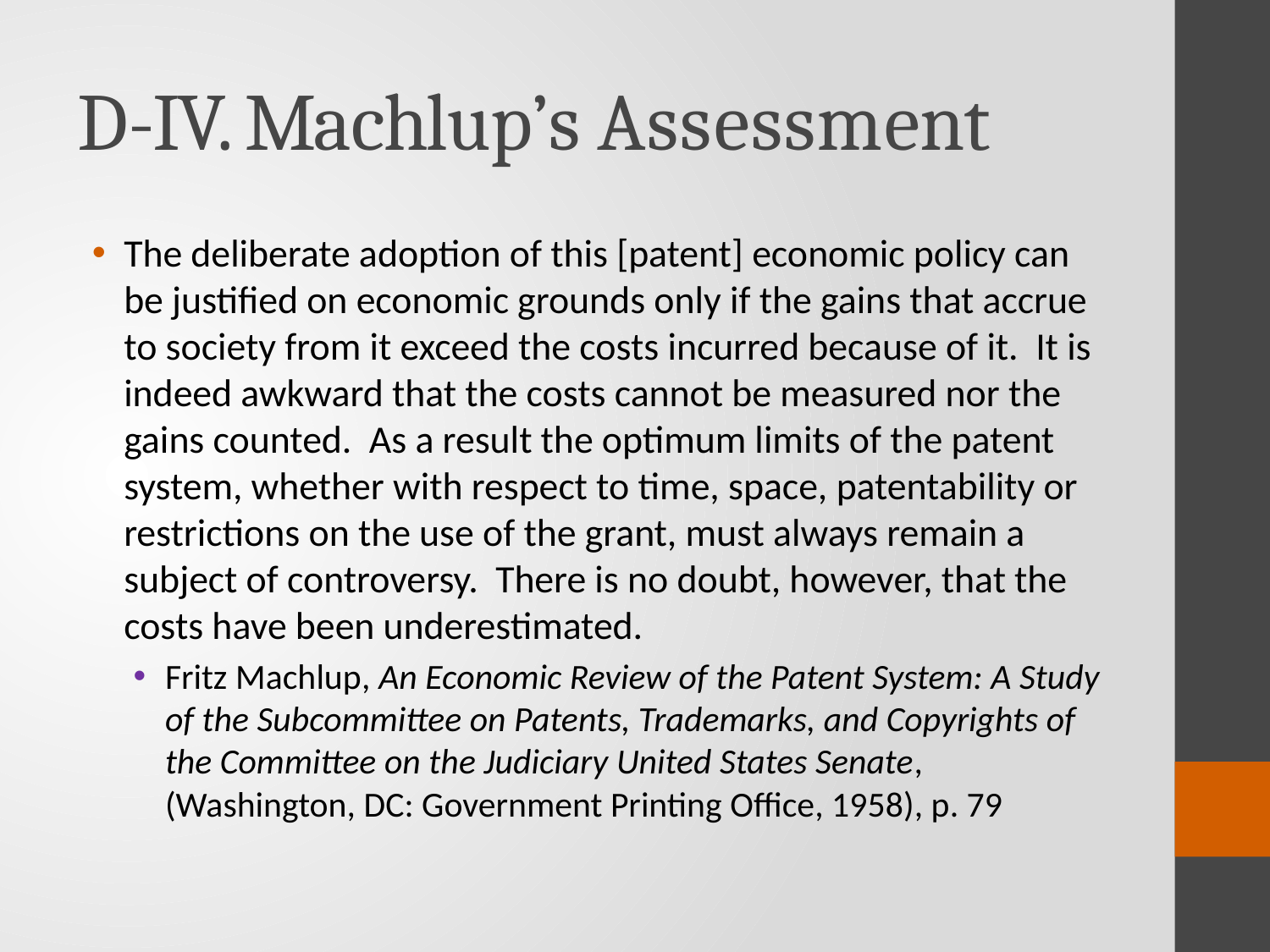

# D-IV. Machlup’s Assessment
The deliberate adoption of this [patent] economic policy can be justified on economic grounds only if the gains that accrue to society from it exceed the costs incurred because of it.  It is indeed awkward that the costs cannot be measured nor the gains counted.  As a result the optimum limits of the patent system, whether with respect to time, space, patentability or restrictions on the use of the grant, must always remain a subject of controversy.  There is no doubt, however, that the costs have been underestimated.
Fritz Machlup, An Economic Review of the Patent System: A Study of the Subcommittee on Patents, Trademarks, and Copyrights of the Committee on the Judiciary United States Senate, (Washington, DC: Government Printing Office, 1958), p. 79